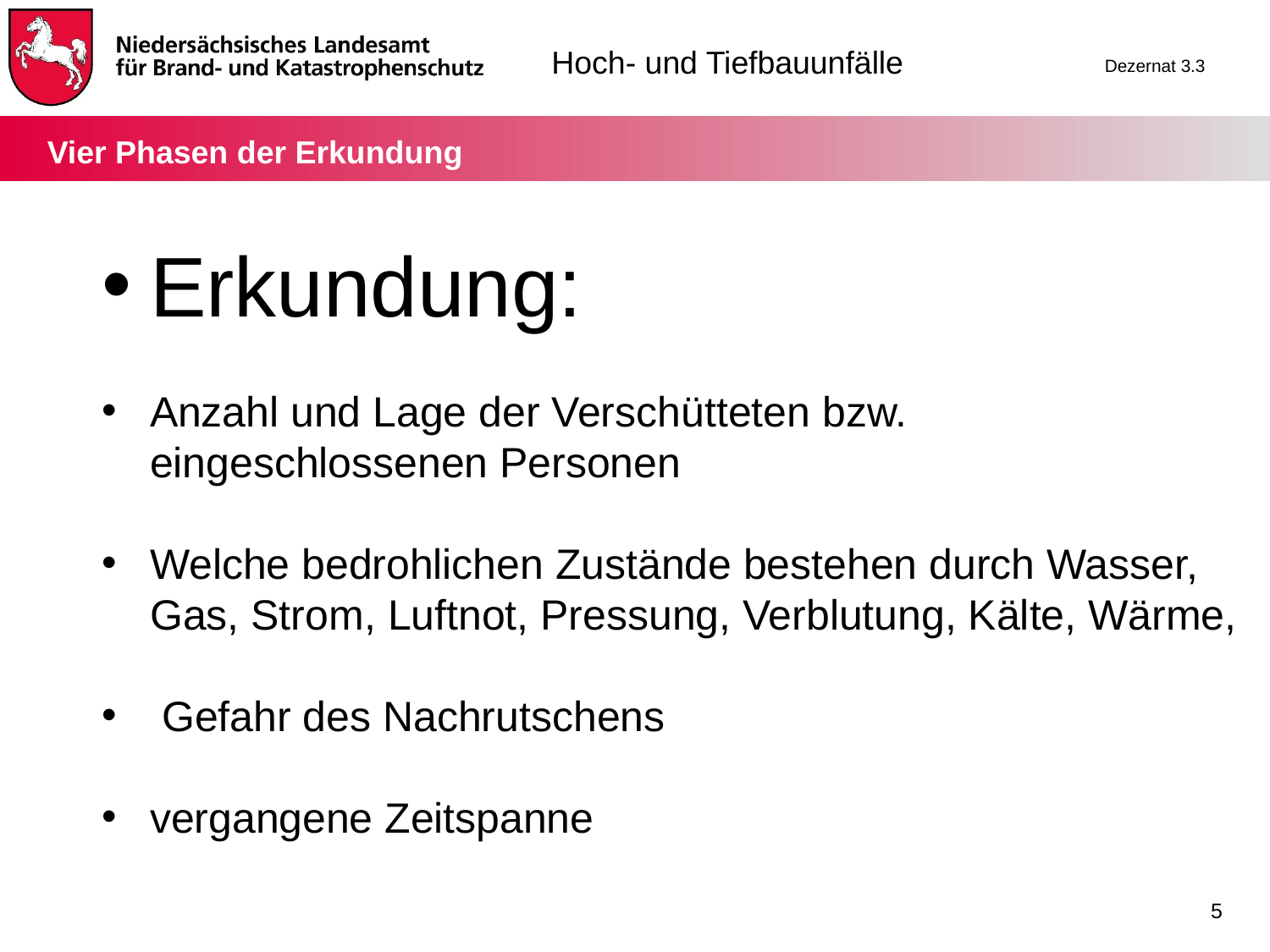

Vier Phasen der Erkundung
Erkundung:

Anzahl und Lage der Verschütteten bzw. eingeschlossenen Personen

Welche bedrohlichen Zustände bestehen durch Wasser, Gas, Strom, Luftnot, Pressung, Verblutung, Kälte, Wärme,

 Gefahr des Nachrutschens

vergangene Zeitspanne
5